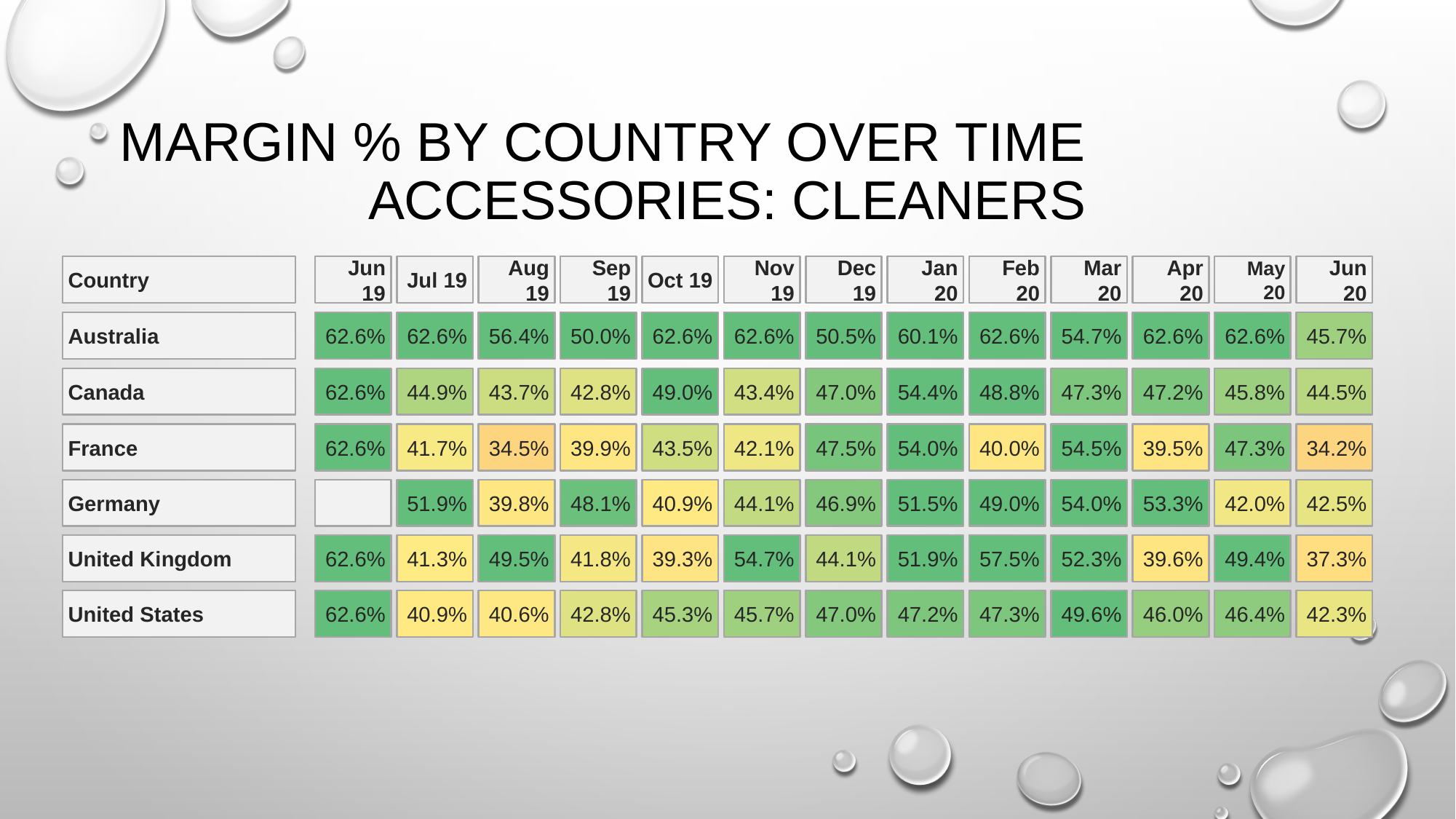

# Margin % by Country over time
Accessories: Cleaners
Country
Jun 19
Jul 19
Aug 19
Sep 19
Oct 19
Nov 19
Dec 19
Jan 20
Feb 20
Mar 20
Apr 20
May 20
Jun 20
Australia
62.6%
62.6%
56.4%
50.0%
62.6%
62.6%
50.5%
60.1%
62.6%
54.7%
62.6%
62.6%
45.7%
Canada
62.6%
44.9%
43.7%
42.8%
49.0%
43.4%
47.0%
54.4%
48.8%
47.3%
47.2%
45.8%
44.5%
France
62.6%
41.7%
34.5%
39.9%
43.5%
42.1%
47.5%
54.0%
40.0%
54.5%
39.5%
47.3%
34.2%
Germany

51.9%
39.8%
48.1%
40.9%
44.1%
46.9%
51.5%
49.0%
54.0%
53.3%
42.0%
42.5%
United Kingdom
62.6%
41.3%
49.5%
41.8%
39.3%
54.7%
44.1%
51.9%
57.5%
52.3%
39.6%
49.4%
37.3%
United States
62.6%
40.9%
40.6%
42.8%
45.3%
45.7%
47.0%
47.2%
47.3%
49.6%
46.0%
46.4%
42.3%